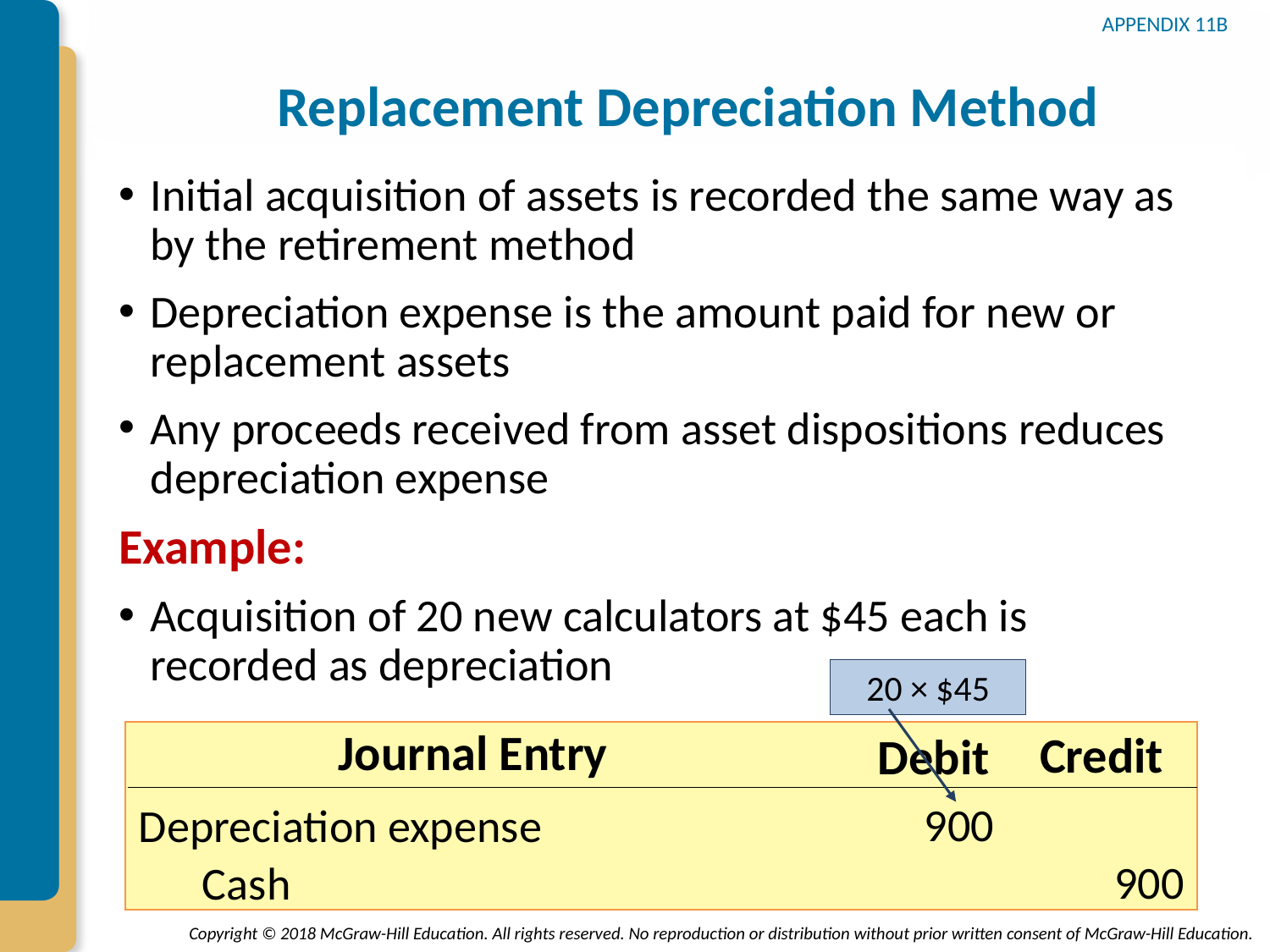

# Replacement Depreciation Method
APPENDIX 11B
Initial acquisition of assets is recorded the same way as by the retirement method
Depreciation expense is the amount paid for new or replacement assets
Any proceeds received from asset dispositions reduces depreciation expense
Example:
Acquisition of 20 new calculators at $45 each is recorded as depreciation

20 × $45
Journal Entry
Credit
Debit

900
Depreciation expense
900
Cash